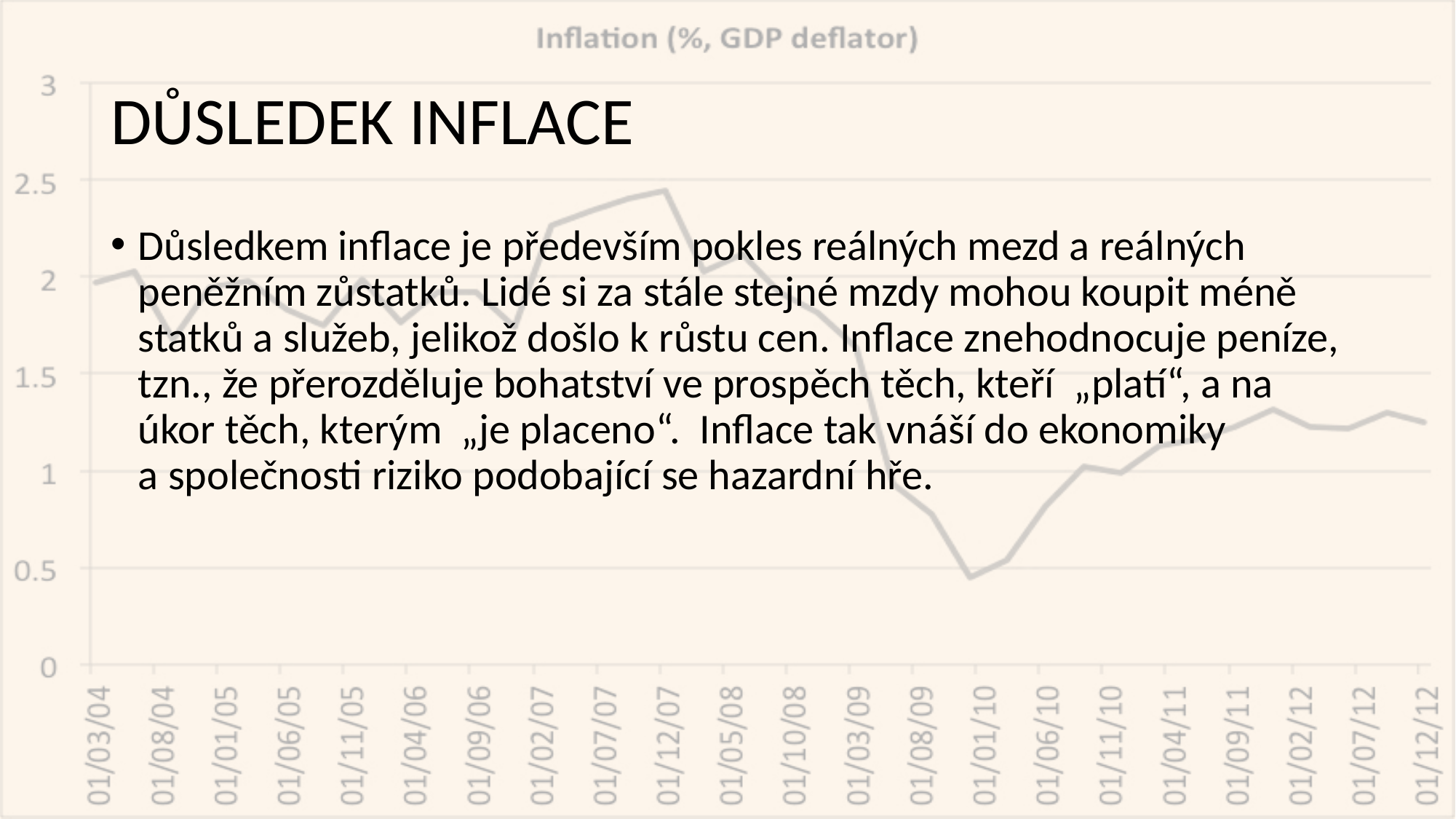

# DŮSLEDEK INFLACE
Důsledkem inflace je především pokles reálných mezd a reálných peněžním zůstatků. Lidé si za stále stejné mzdy mohou koupit méně statků a služeb, jelikož došlo k růstu cen. Inflace znehodnocuje peníze, tzn., že přerozděluje bohatství ve prospěch těch, kteří  „platí“, a na úkor těch, kterým  „je placeno“.  Inflace tak vnáší do ekonomiky
a společnosti riziko podobající se hazardní hře.